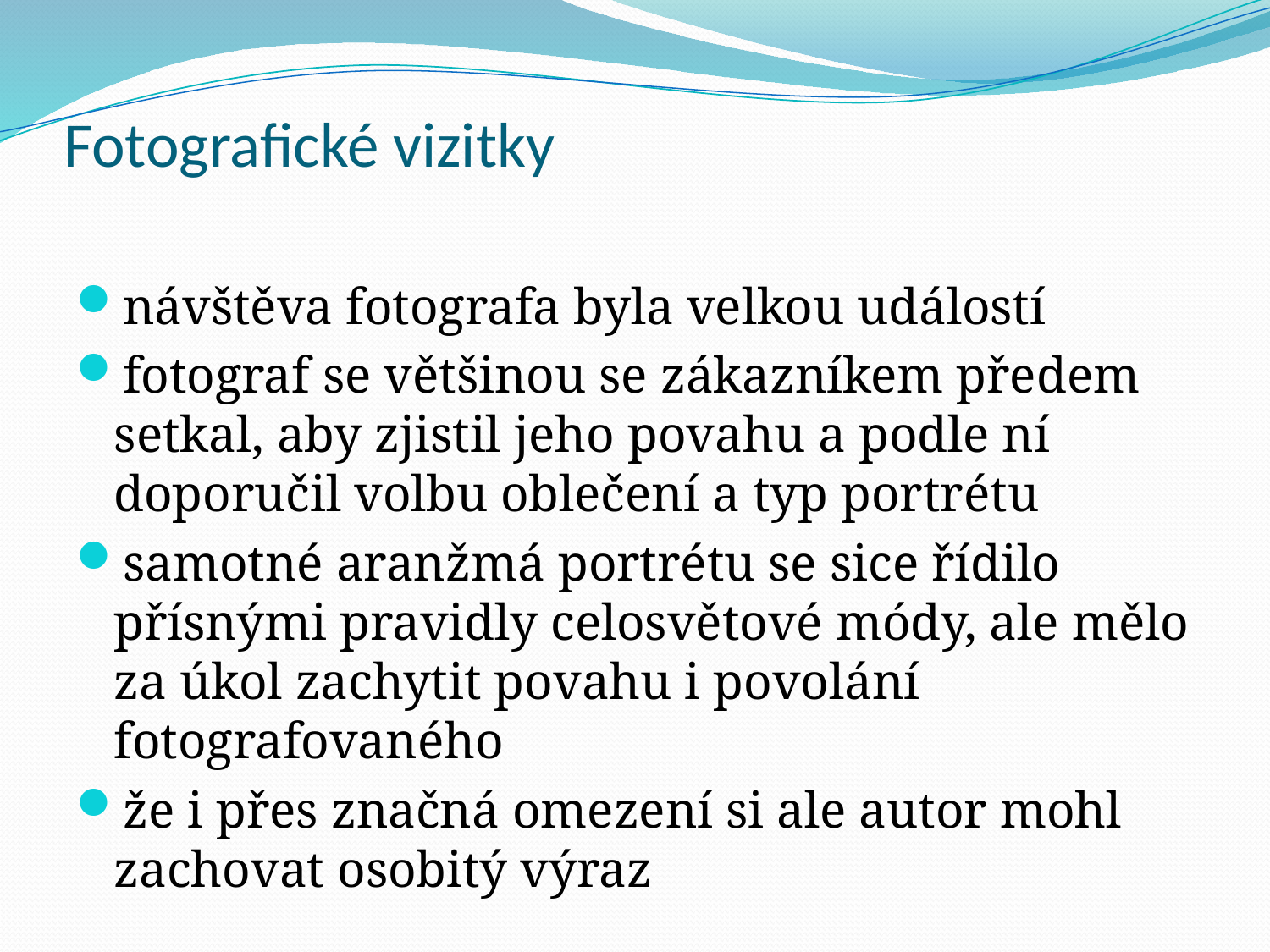

# Fotografické vizitky
návštěva fotografa byla velkou událostí
fotograf se většinou se zákazníkem předem setkal, aby zjistil jeho povahu a podle ní doporučil volbu oblečení a typ portrétu
samotné aranžmá portrétu se sice řídilo přísnými pravidly celosvětové módy, ale mělo za úkol zachytit povahu i povolání fotografovaného
že i přes značná omezení si ale autor mohl zachovat osobitý výraz